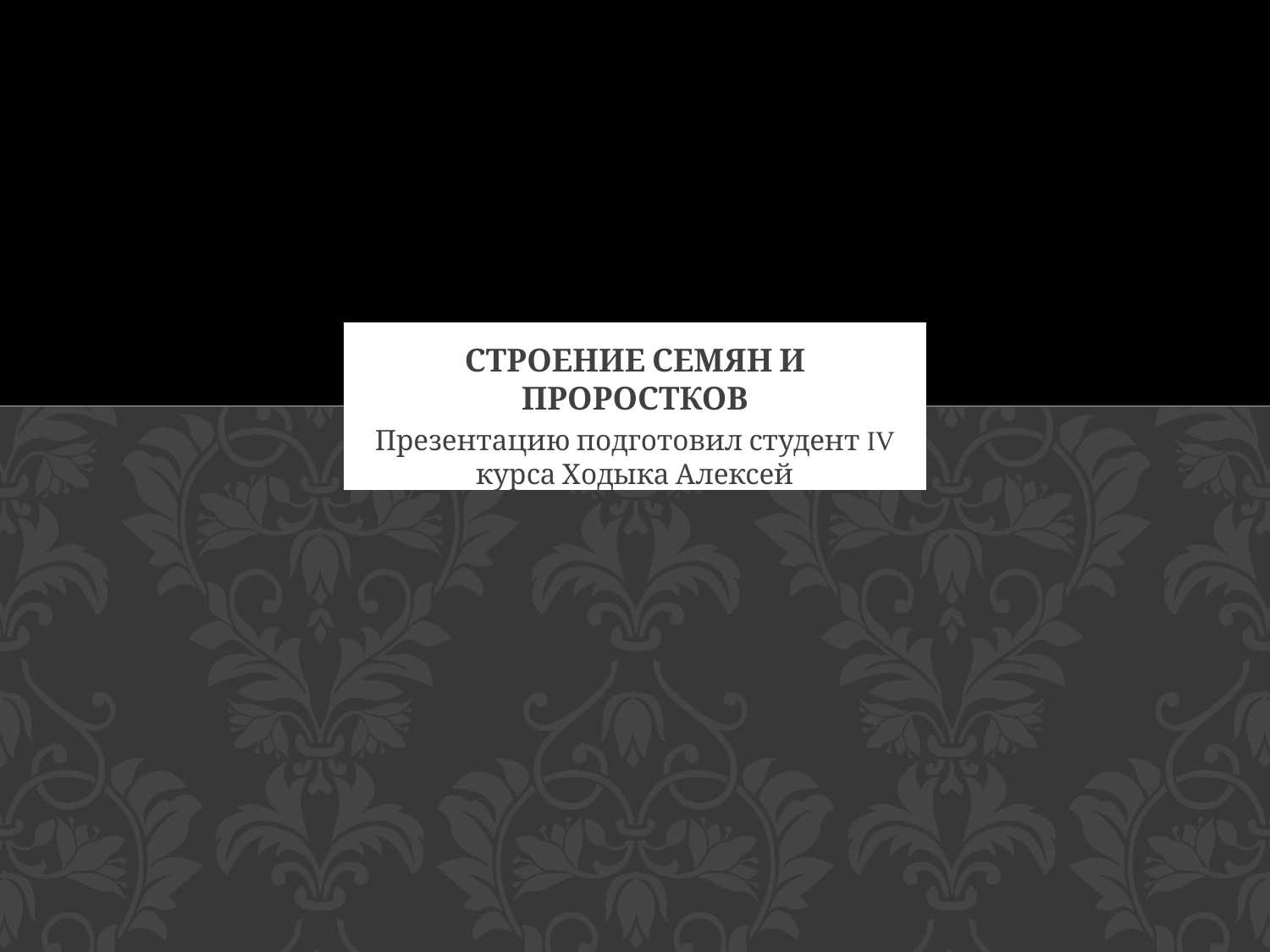

# Строение семян и проростков
Презентацию подготовил студент IV курса Ходыка Алексей